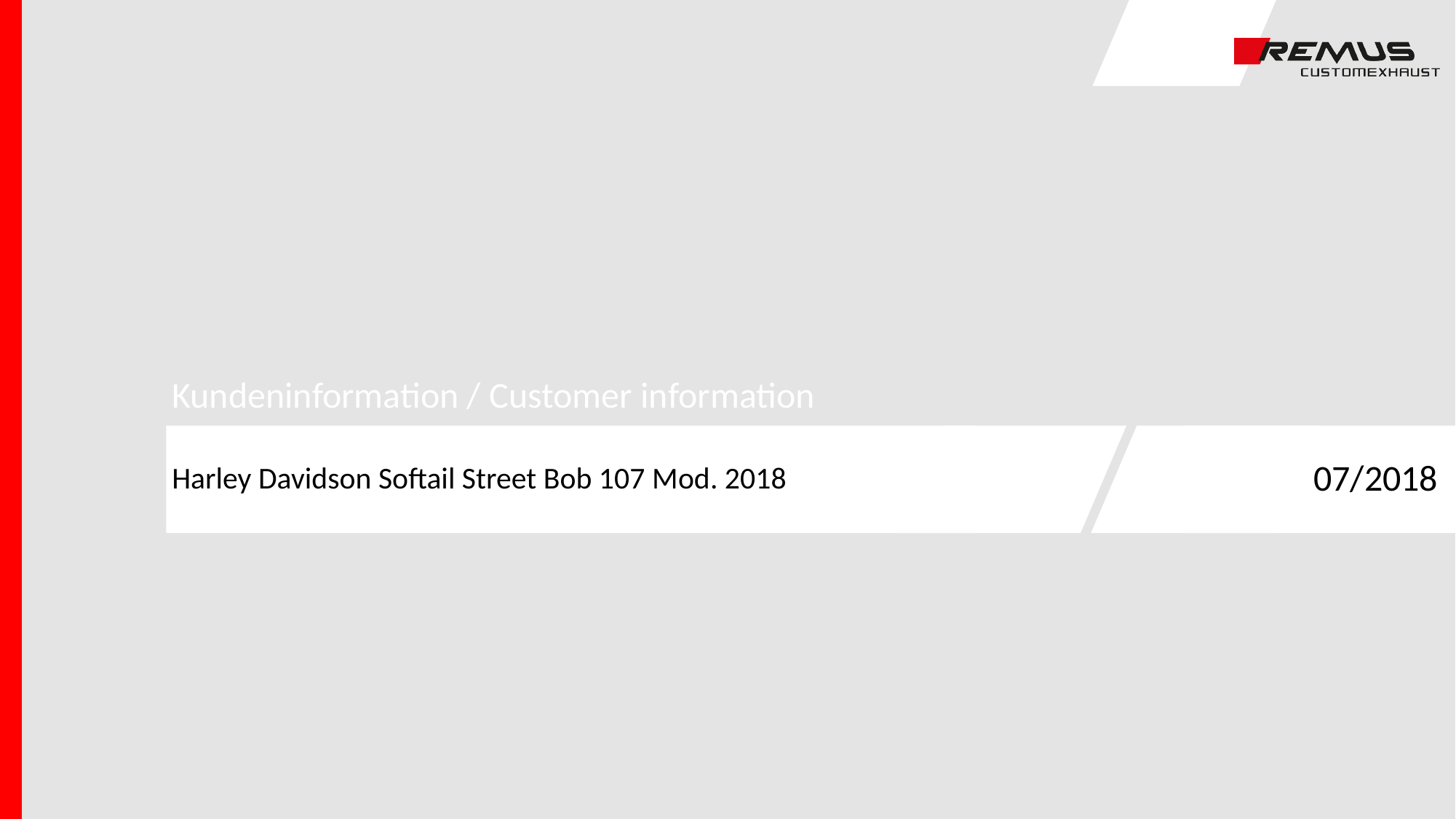

Harley Davidson Softail Street Bob 107 Mod. 2018
07/2018